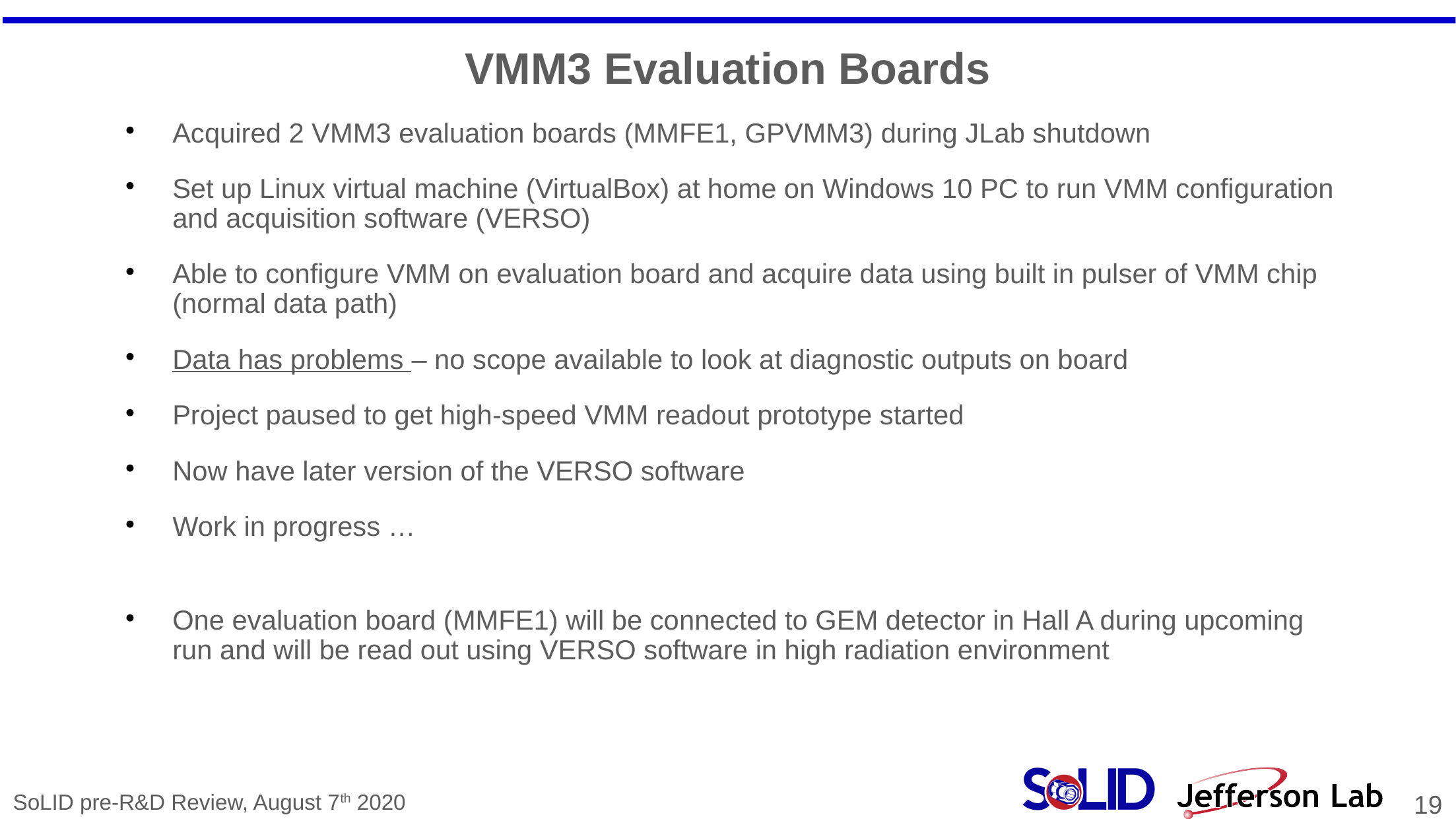

# VMM3 Evaluation Boards
Acquired 2 VMM3 evaluation boards (MMFE1, GPVMM3) during JLab shutdown
Set up Linux virtual machine (VirtualBox) at home on Windows 10 PC to run VMM configuration and acquisition software (VERSO)
Able to configure VMM on evaluation board and acquire data using built in pulser of VMM chip (normal data path)
Data has problems – no scope available to look at diagnostic outputs on board
Project paused to get high-speed VMM readout prototype started
Now have later version of the VERSO software
Work in progress …

One evaluation board (MMFE1) will be connected to GEM detector in Hall A during upcoming run and will be read out using VERSO software in high radiation environment